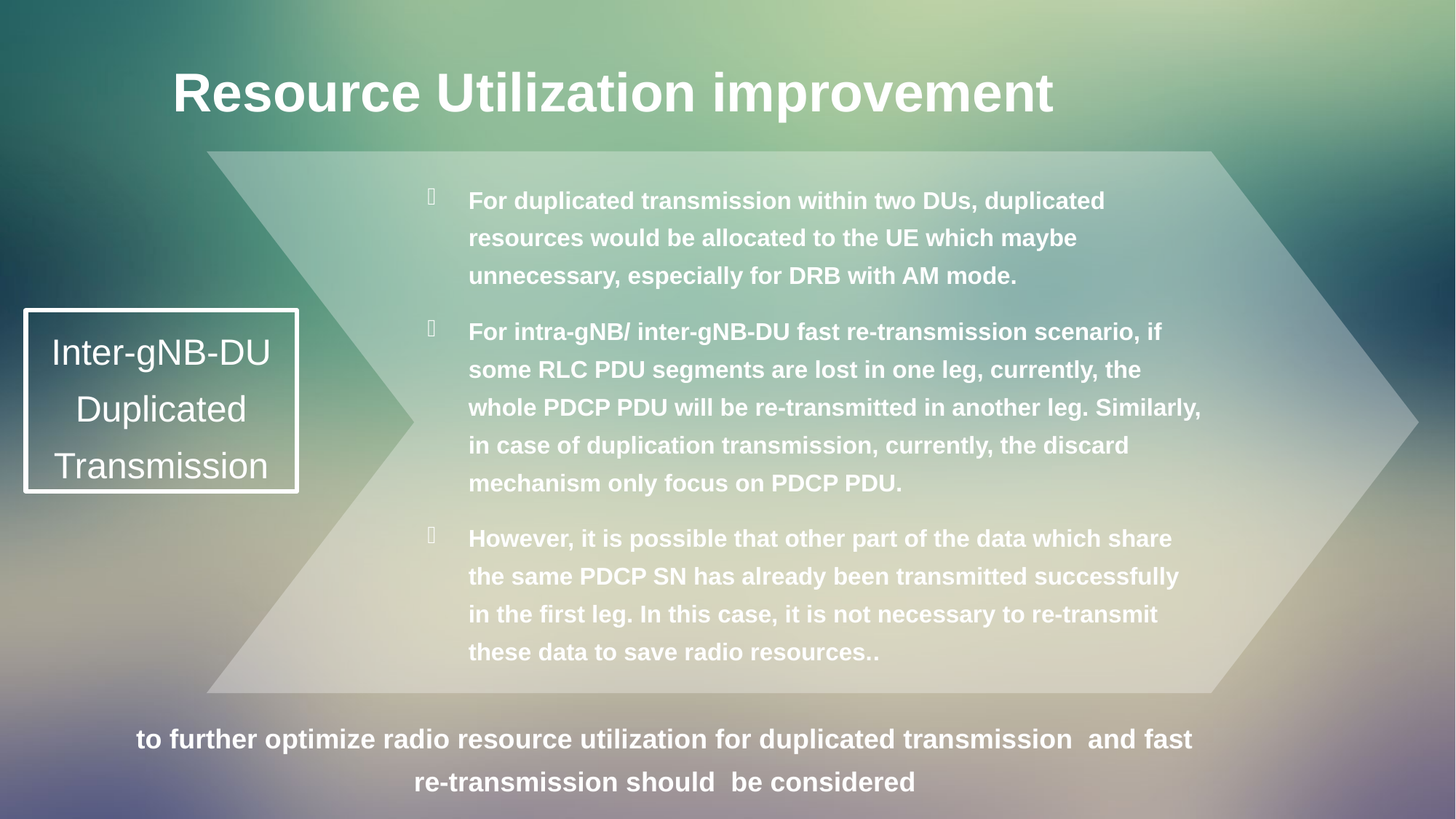

# Resource Utilization improvement

For duplicated transmission within two DUs, duplicated resources would be allocated to the UE which maybe unnecessary, especially for DRB with AM mode.
For intra-gNB/ inter-gNB-DU fast re-transmission scenario, if some RLC PDU segments are lost in one leg, currently, the whole PDCP PDU will be re-transmitted in another leg. Similarly, in case of duplication transmission, currently, the discard mechanism only focus on PDCP PDU.
However, it is possible that other part of the data which share the same PDCP SN has already been transmitted successfully in the first leg. In this case, it is not necessary to re-transmit these data to save radio resources..
Inter-gNB-DU Duplicated Transmission
to further optimize radio resource utilization for duplicated transmission  and fast re-transmission should  be considered